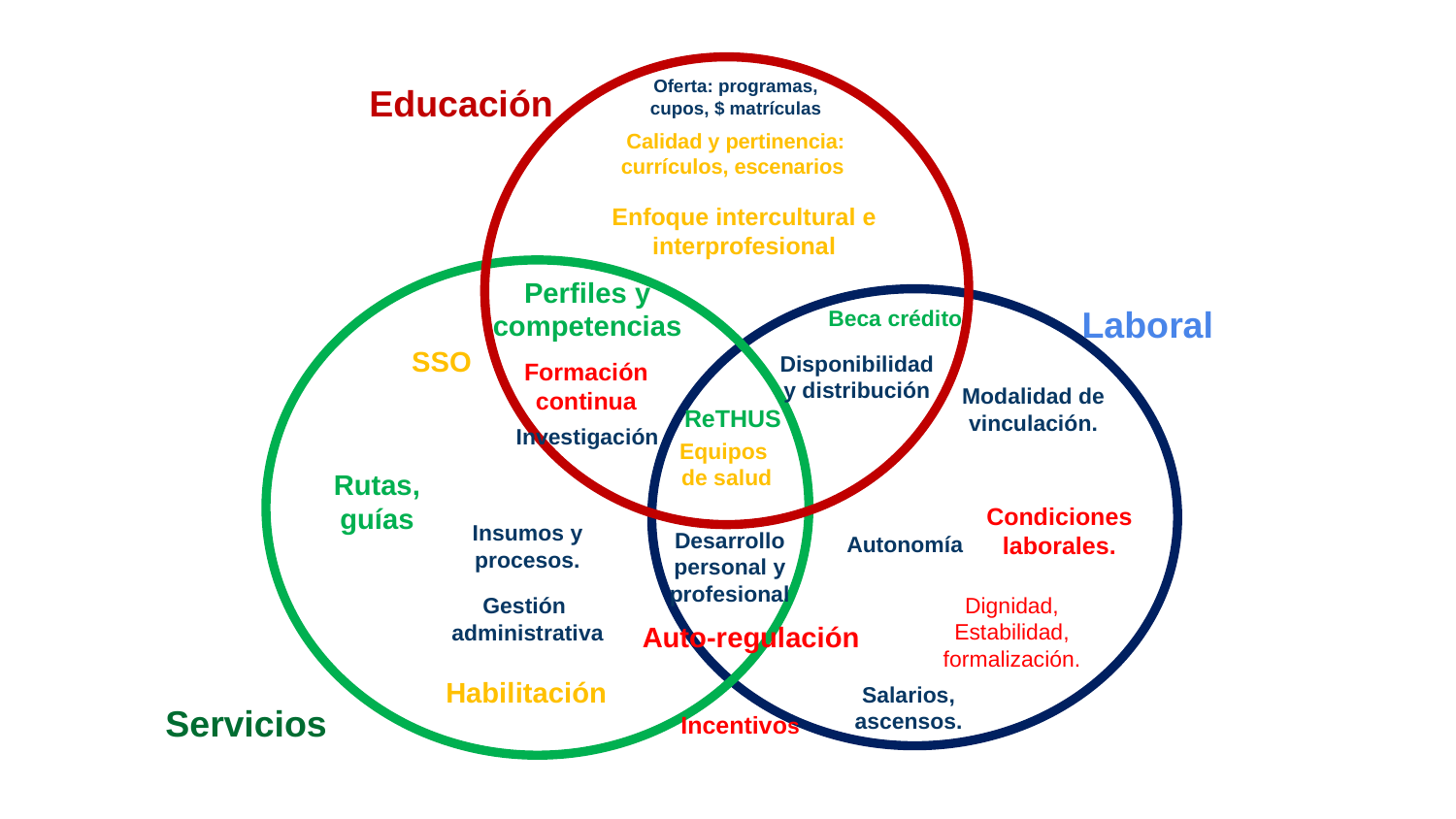

Oferta: programas, cupos, $ matrículas
Educación
Calidad y pertinencia: currículos, escenarios
Enfoque intercultural e interprofesional

Perfiles y competencias

Investigación

Laboral
Beca crédito
SSO
Disponibilidad y distribución
Formación continua
Modalidad de vinculación.
ReTHUS
Equipos
de salud
Rutas, guías
Condiciones laborales.
Insumos y procesos.
Desarrollo personal y profesional
Autonomía
Dignidad, Estabilidad, formalización.
Gestión  administrativa
Auto-regulación
Habilitación
Salarios, ascensos.
Servicios
Incentivos